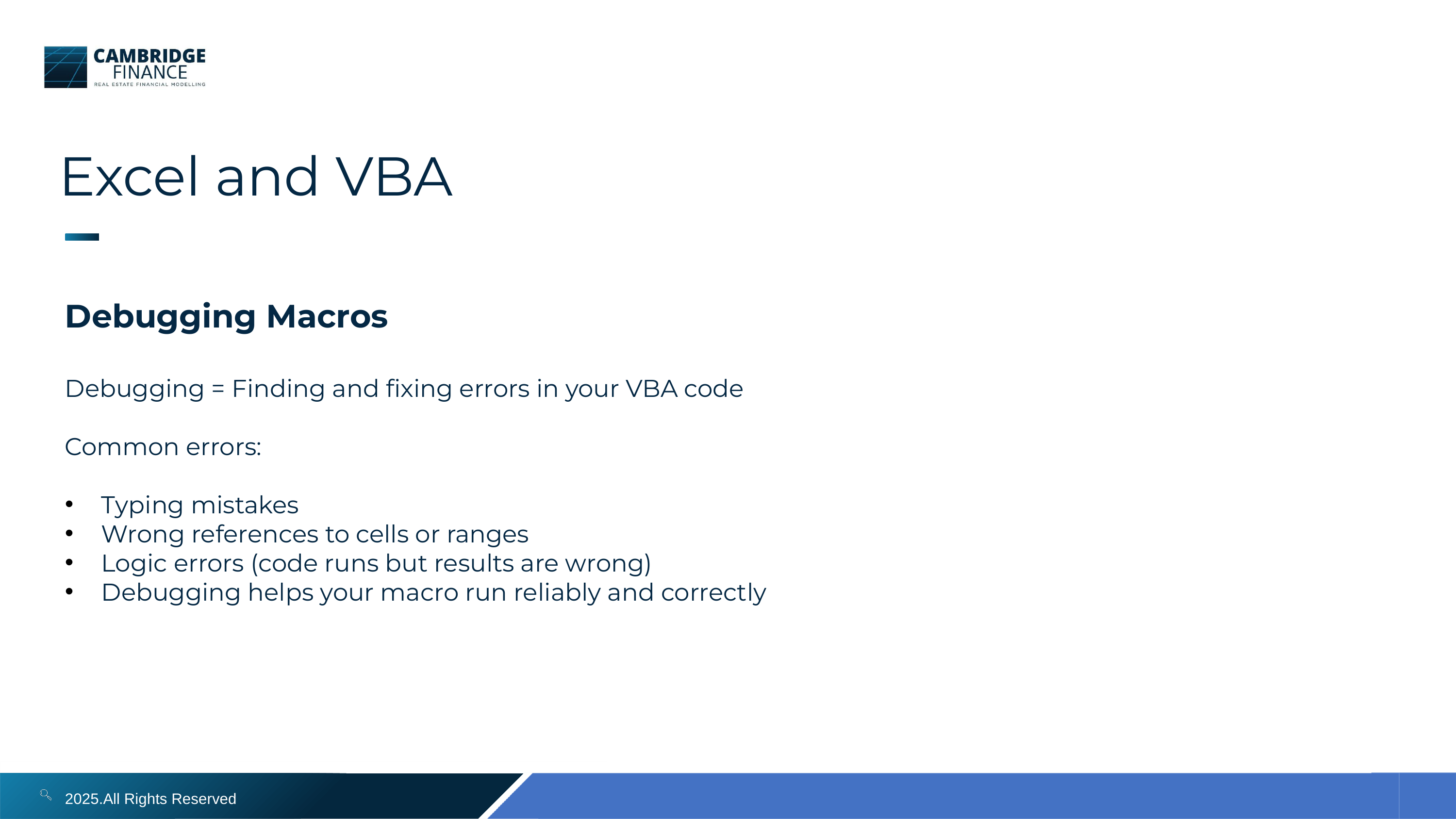

Excel and VBA
Debugging Macros
Debugging = Finding and fixing errors in your VBA code

Common errors:
Typing mistakes
Wrong references to cells or ranges
Logic errors (code runs but results are wrong)
Debugging helps your macro run reliably and correctly

2025.All Rights Reserved